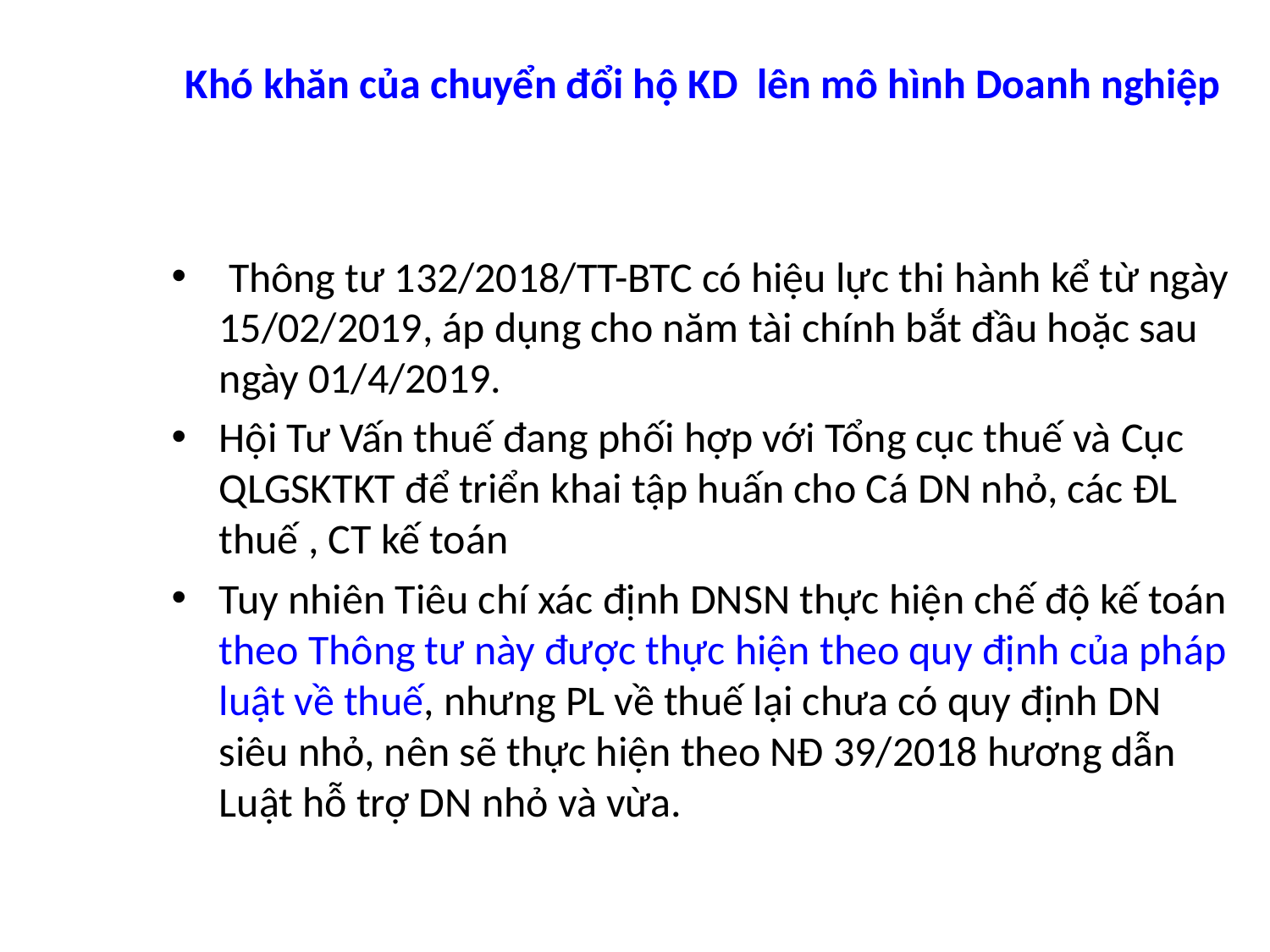

# Khó khăn của chuyển đổi hộ KD  lên mô hình Doanh nghiệp
 Thông tư 132/2018/TT-BTC có hiệu lực thi hành kể từ ngày 15/02/2019, áp dụng cho năm tài chính bắt đầu hoặc sau ngày 01/4/2019.
Hội Tư Vấn thuế đang phối hợp với Tổng cục thuế và Cục QLGSKTKT để triển khai tập huấn cho Cá DN nhỏ, các ĐL thuế , CT kế toán
Tuy nhiên Tiêu chí xác định DNSN thực hiện chế độ kế toán theo Thông tư này được thực hiện theo quy định của pháp luật về thuế, nhưng PL về thuế lại chưa có quy định DN siêu nhỏ, nên sẽ thực hiện theo NĐ 39/2018 hương dẫn Luật hỗ trợ DN nhỏ và vừa.